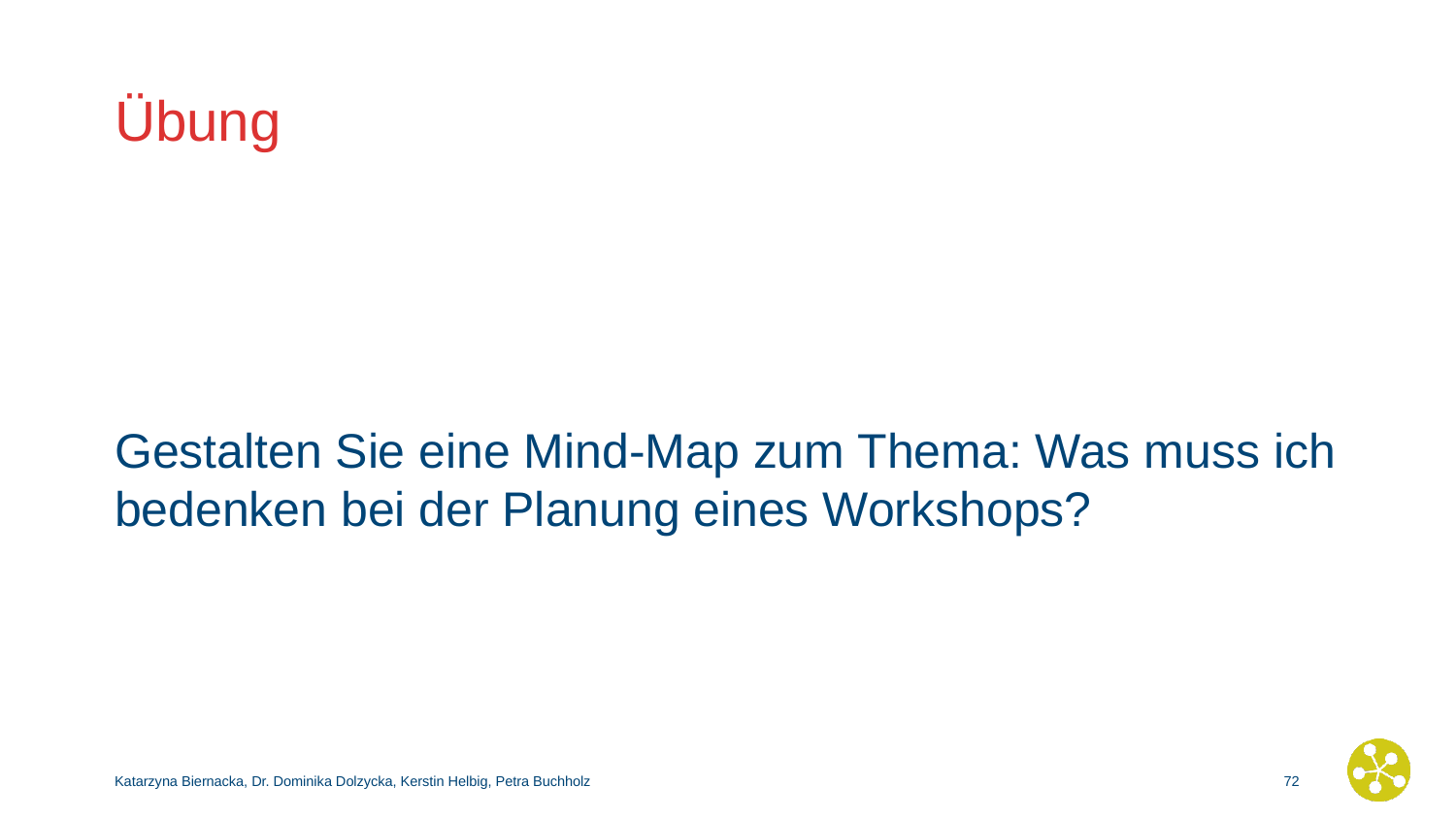

# Übung
Gestalten Sie eine Mind-Map zum Thema: Was muss ich bedenken bei der Planung eines Workshops?
Katarzyna Biernacka, Dr. Dominika Dolzycka, Kerstin Helbig, Petra Buchholz
72